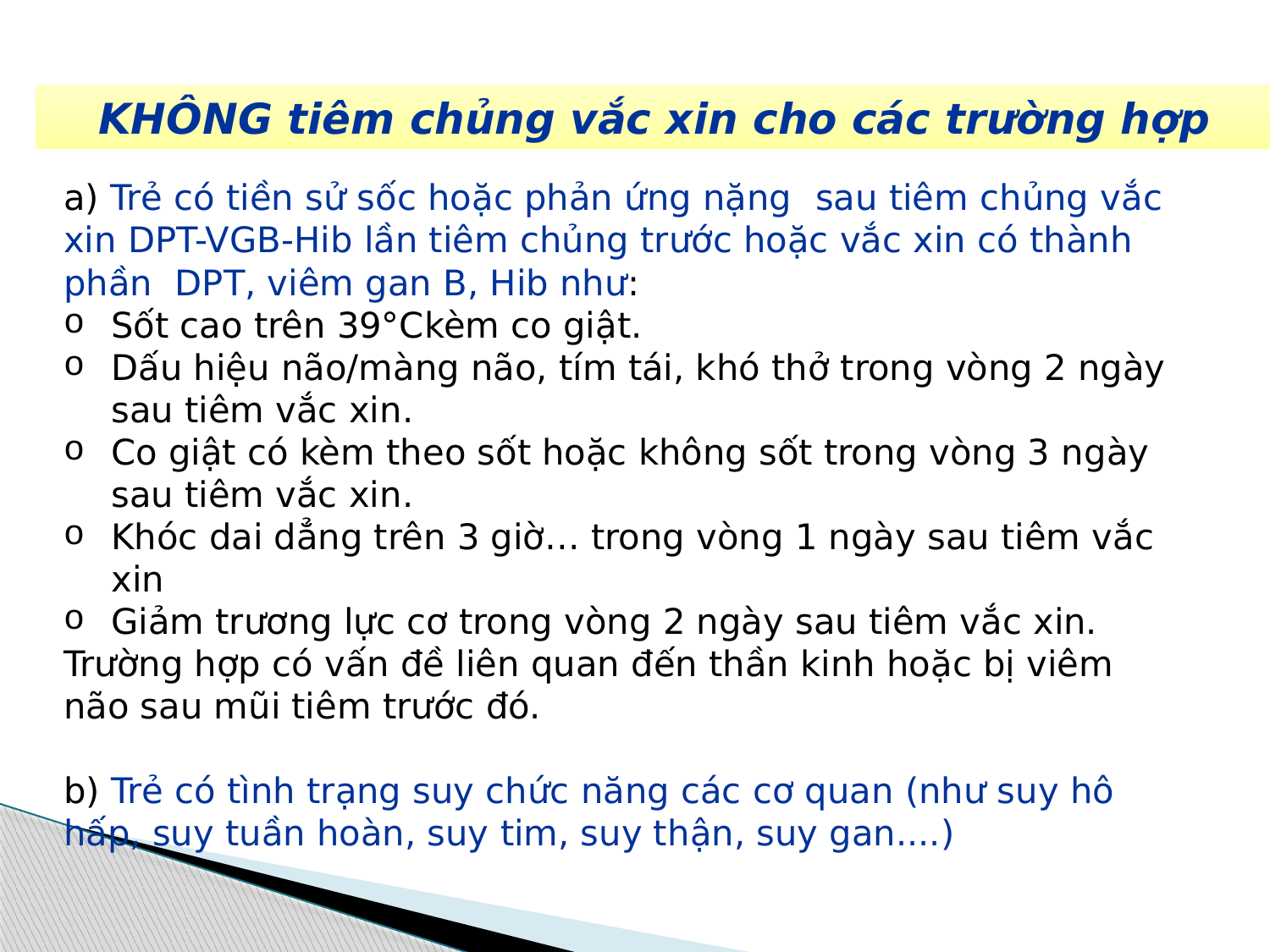

KHÔNG tiêm chủng vắc xin cho các trường hợp
a) Trẻ có tiền sử sốc hoặc phản ứng nặng  sau tiêm chủng vắc xin DPT-VGB-Hib lần tiêm chủng trước hoặc vắc xin có thành phần  DPT, viêm gan B, Hib như:
Sốt cao trên 39°Ckèm co giật.
Dấu hiệu não/màng não, tím tái, khó thở trong vòng 2 ngày sau tiêm vắc xin.
Co giật có kèm theo sốt hoặc không sốt trong vòng 3 ngày sau tiêm vắc xin.
Khóc dai dẳng trên 3 giờ… trong vòng 1 ngày sau tiêm vắc xin
Giảm trương lực cơ trong vòng 2 ngày sau tiêm vắc xin.
Trường hợp có vấn đề liên quan đến thần kinh hoặc bị viêm não sau mũi tiêm trước đó.

b) Trẻ có tình trạng suy chức năng các cơ quan (như suy hô hấp, suy tuần hoàn, suy tim, suy thận, suy gan....)